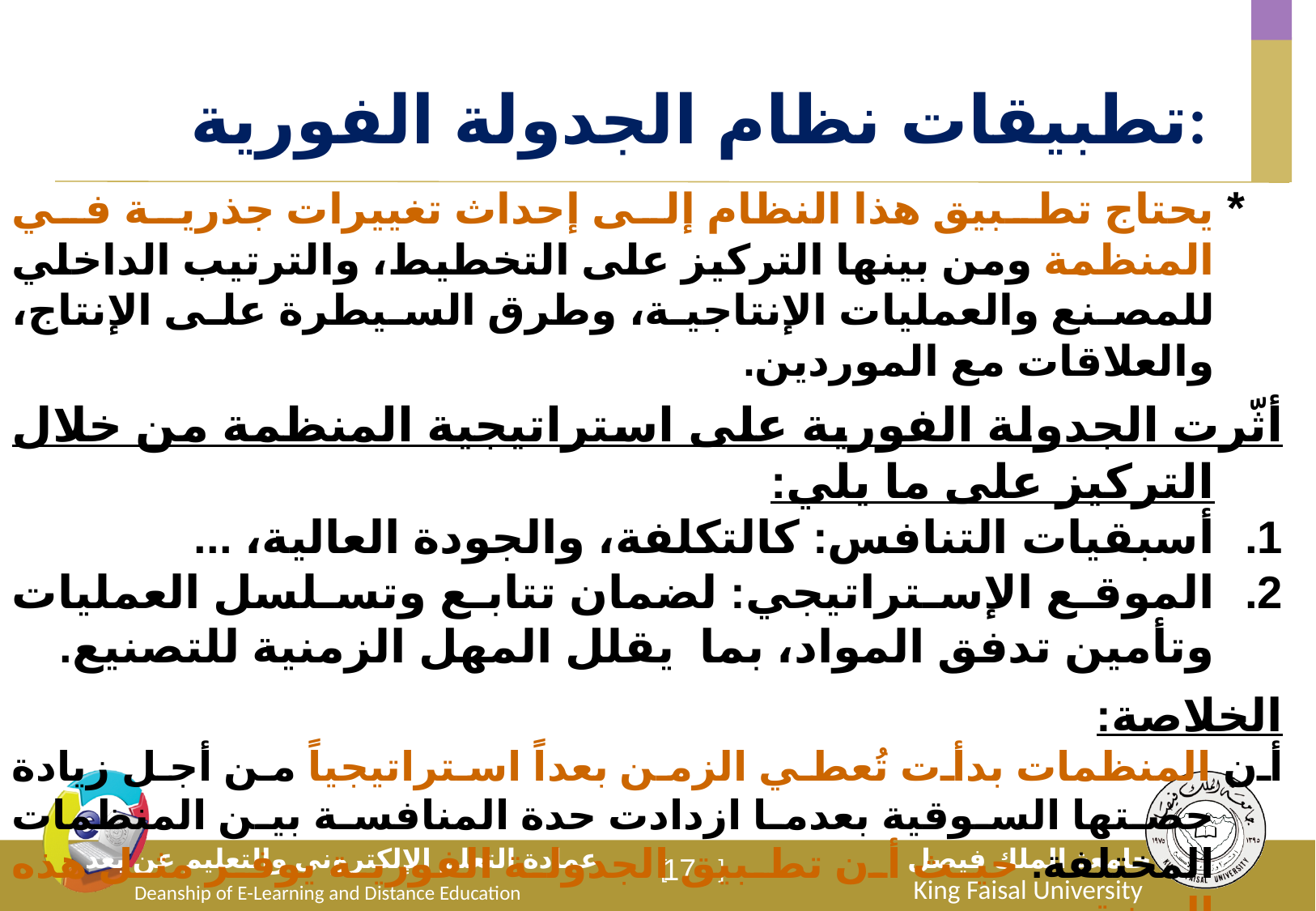

تطبيقات نظام الجدولة الفورية:
   * يحتاج تطبيق هذا النظام إلى إحداث تغييرات جذرية في المنظمة ومن بينها التركيز على التخطيط، والترتيب الداخلي للمصنع والعمليات الإنتاجية، وطرق السيطرة على الإنتاج، والعلاقات مع الموردين.

أثّرت الجدولة الفورية على استراتيجية المنظمة من خلال التركيز على ما يلي:
أسبقيات التنافس: كالتكلفة، والجودة العالية، ...
الموقع الإستراتيجي: لضمان تتابع وتسلسل العمليات وتأمين تدفق المواد، بما  يقلل المهل الزمنية للتصنيع.

الخلاصة:
أن المنظمات بدأت تُعطي الزمن بعداً استراتيجياً من أجل زيادة حصتها السوقية بعدما ازدادت حدة المنافسة بين المنظمات المختلفة. حيث أن تطبيق الجدولة الفورية يوفر مثل هذه الميزة.
* إن تطبيق نظم الجدولة الفورية في المنظمات الخدمية لا يختلف كثيراً عن المطبق في المنظمات الصناعية، فالهدف واحد وهو التحسين المستمر من خلال اعتماد الزمن كميزة تنافسية.